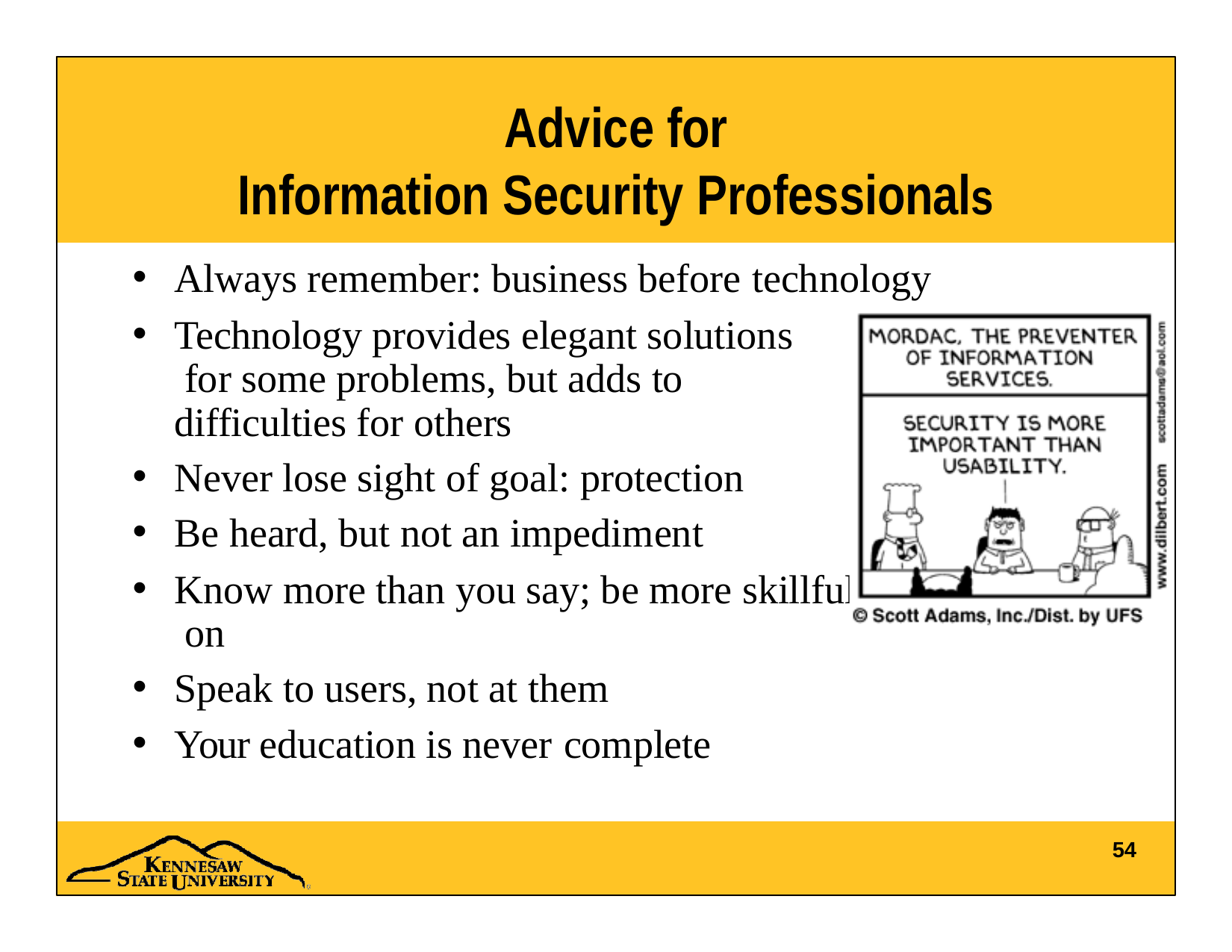

# Advice for
Information Security Professionals
Always remember: business before technology
Technology provides elegant solutions  for some problems, but adds to  difficulties for others
Never lose sight of goal: protection
Be heard, but not an impediment
Know more than you say; be more skillful  on
Speak to users, not at them
Your education is never complete

than you let
54